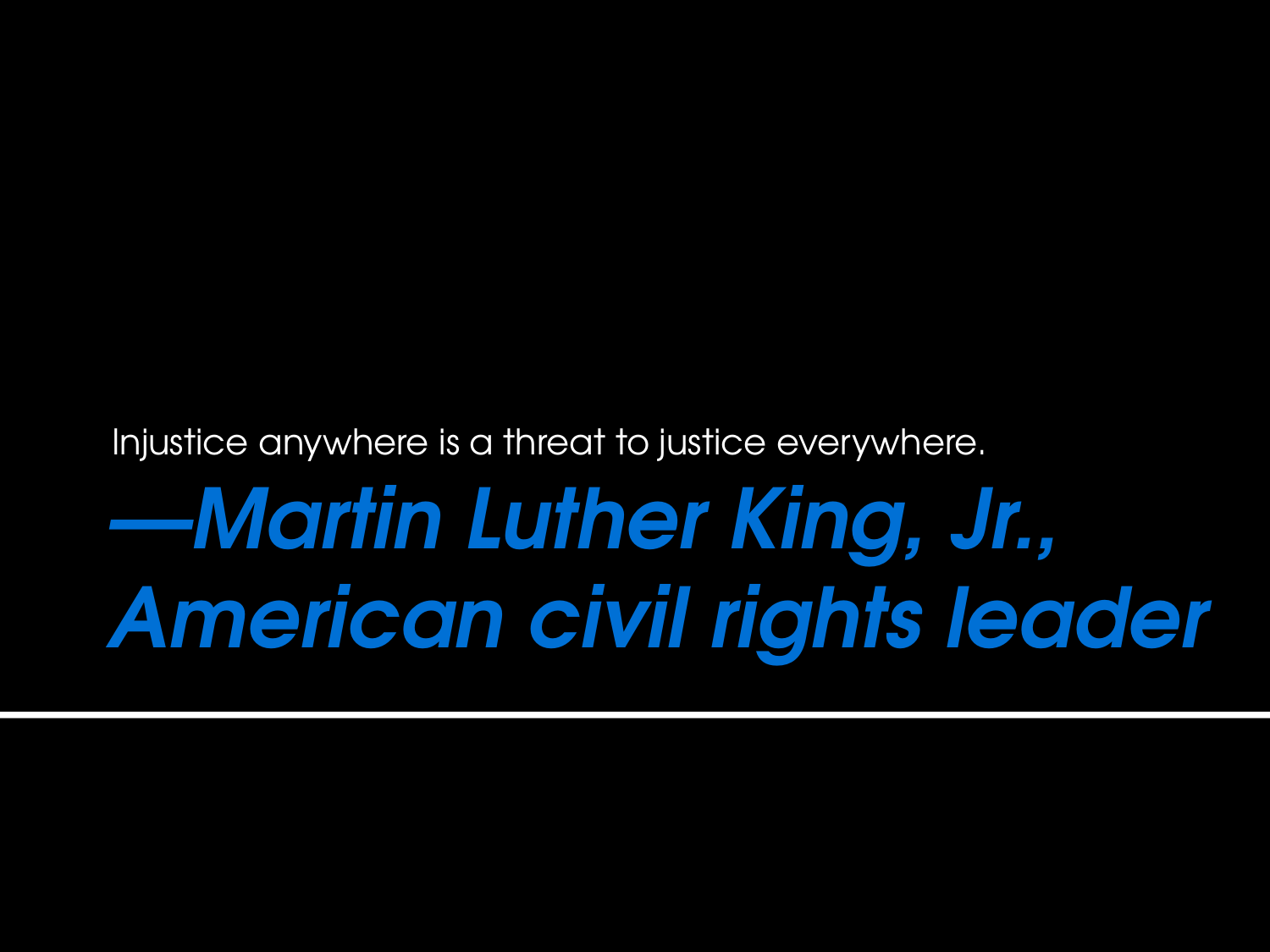

Injustice anywhere is a threat to justice everywhere.
# —Martin Luther King, Jr., American civil rights leader